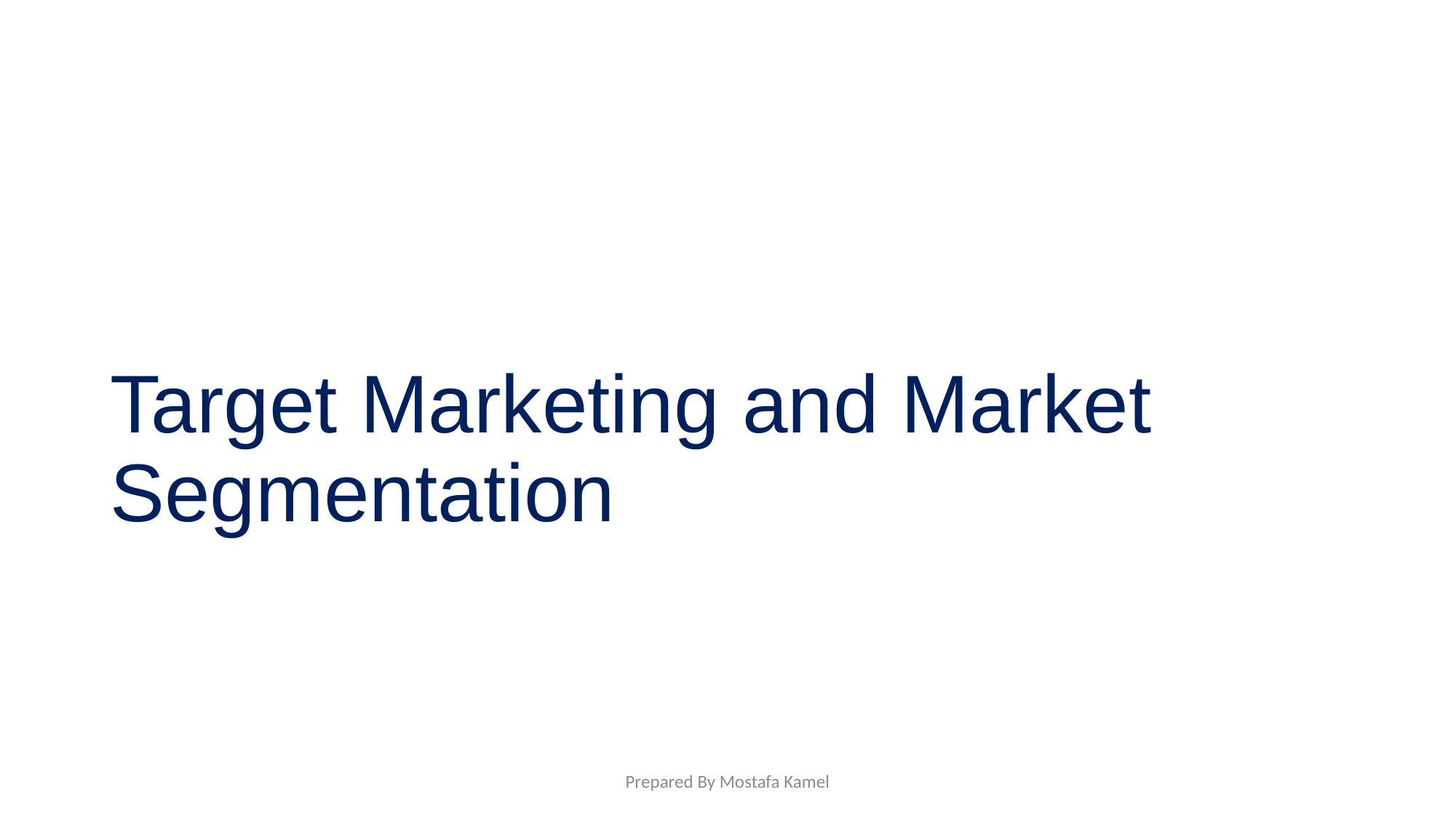

# Target Marketing and Market Segmentation
Prepared By Mostafa Kamel